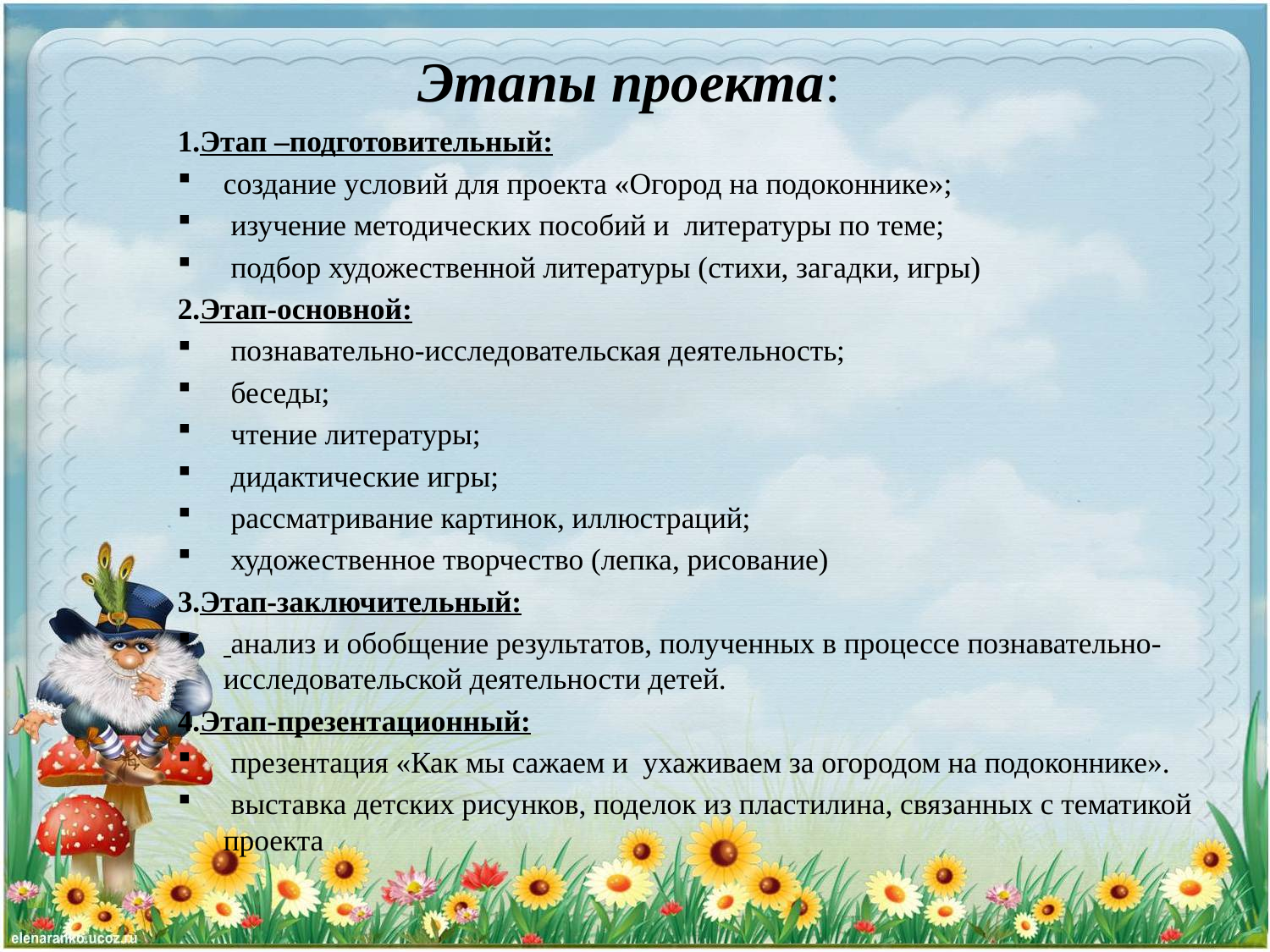

# Этапы проекта:
1.Этап –подготовительный:
создание условий для проекта «Огород на подоконнике»;
 изучение методических пособий и  литературы по теме;
 подбор художественной литературы (стихи, загадки, игры)
2.Этап-основной:
 познавательно-исследовательская деятельность;
 беседы;
 чтение литературы;
 дидактические игры;
 рассматривание картинок, иллюстраций;
 художественное творчество (лепка, рисование)
3.Этап-заключительный:
 анализ и обобщение результатов, полученных в процессе познавательно-исследовательской деятельности детей.
4.Этап-презентационный:
 презентация «Как мы сажаем и  ухаживаем за огородом на подоконнике».
 выставка детских рисунков, поделок из пластилина, связанных с тематикой проекта